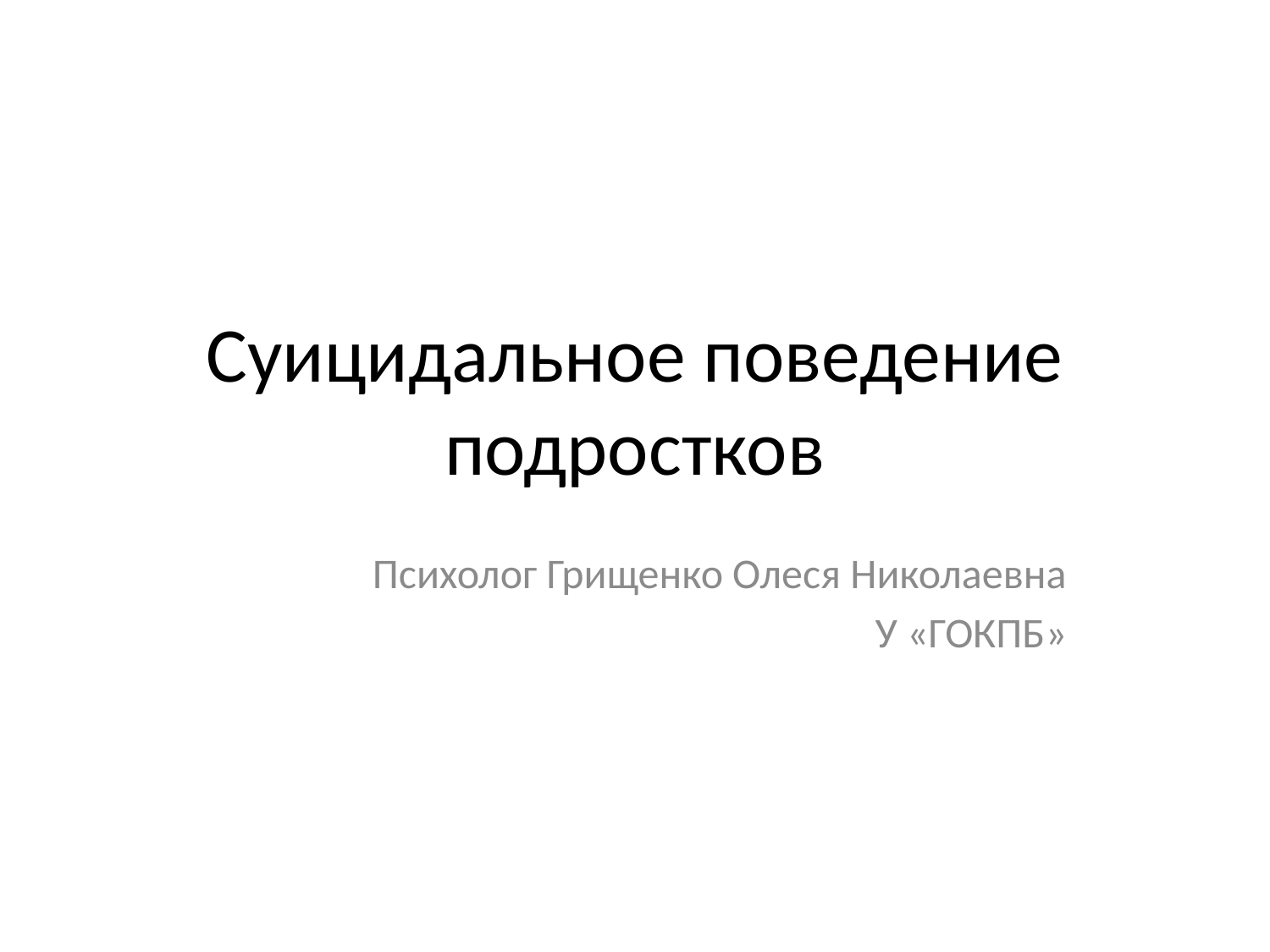

# Суицидальное поведение подростков
Психолог Грищенко Олеся Николаевна
У «ГОКПБ»